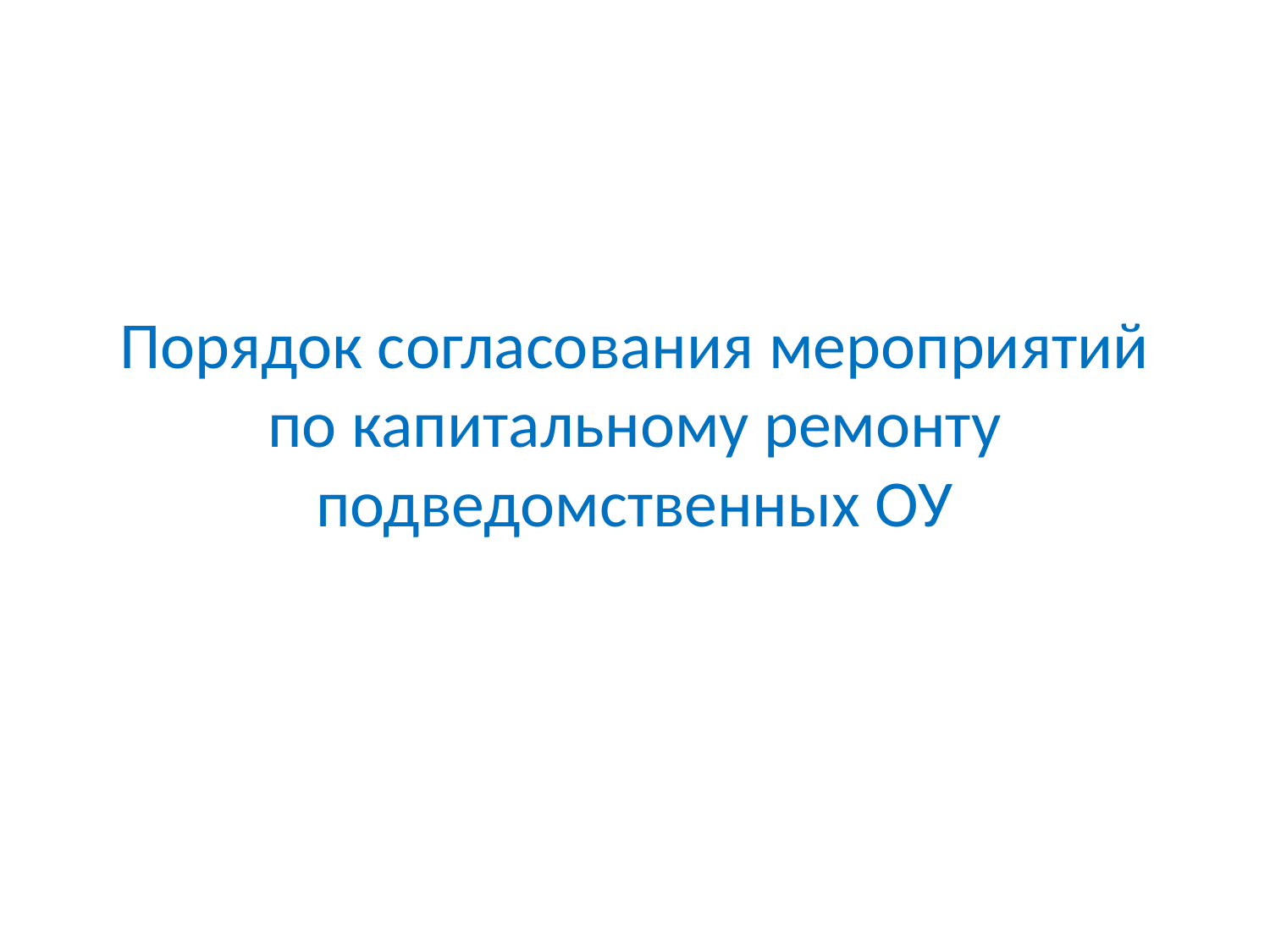

# Порядок согласования мероприятий по капитальному ремонту подведомственных ОУ